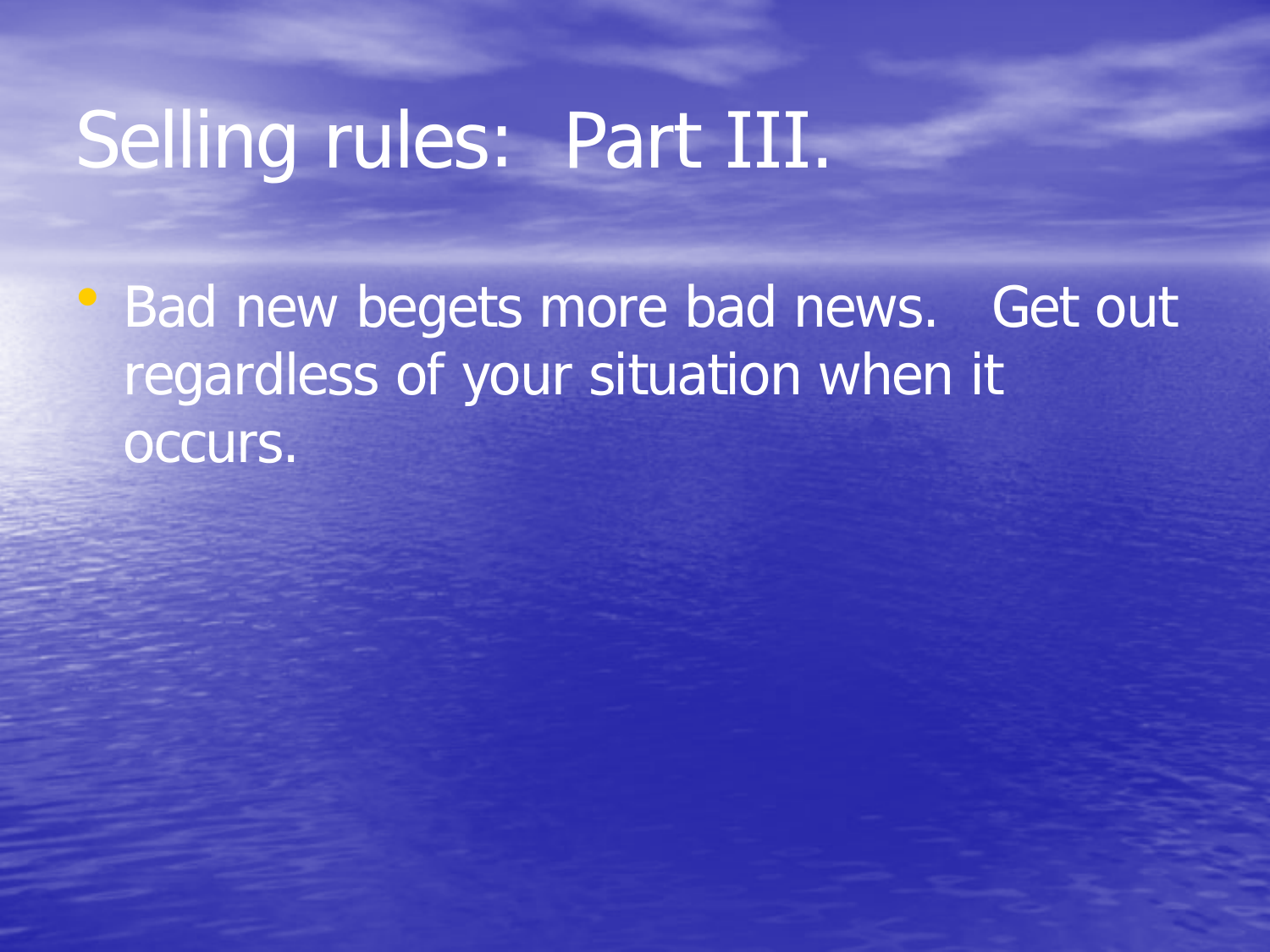

# Selling rules:  Part III.
Bad new begets more bad news.   Get out regardless of your situation when it occurs.